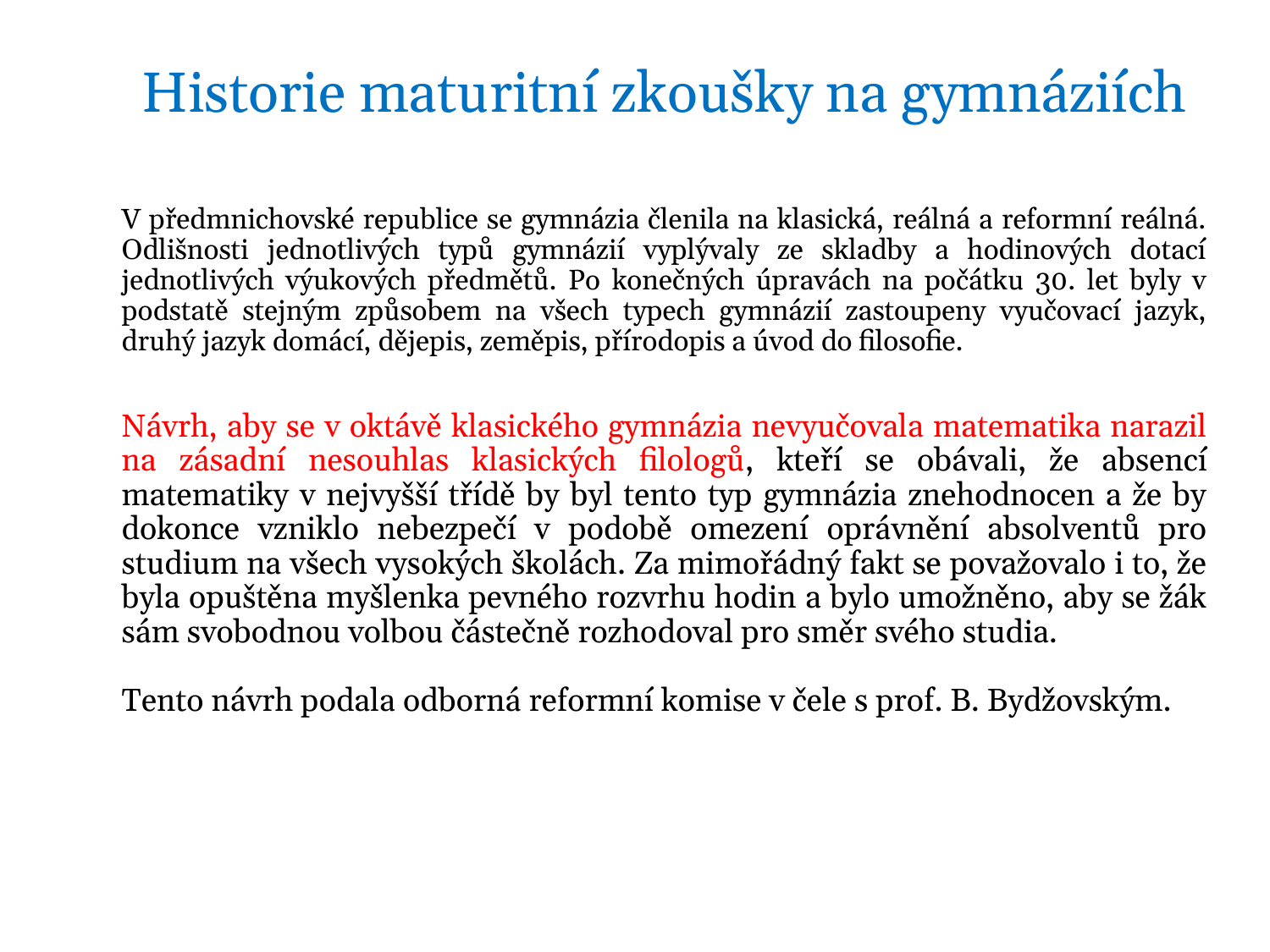

Historie maturitní zkoušky na gymnáziích
V předmnichovské republice se gymnázia členila na klasická, reálná a reformní reálná. Odlišnosti jednotlivých typů gymnázií vyplývaly ze skladby a hodinových dotací jednotlivých výukových předmětů. Po konečných úpravách na počátku 30. let byly v podstatě stejným způsobem na všech typech gymnázií zastoupeny vyučovací jazyk, druhý jazyk domácí, dějepis, zeměpis, přírodopis a úvod do filosofie.

Návrh, aby se v oktávě klasického gymnázia nevyučovala matematika narazil na zásadní nesouhlas klasických filologů, kteří se obávali, že absencí matematiky v nejvyšší třídě by byl tento typ gymnázia znehodnocen a že by dokonce vzniklo nebezpečí v podobě omezení oprávnění absolventů pro studium na všech vysokých školách. Za mimořádný fakt se považovalo i to, že byla opuštěna myšlenka pevného rozvrhu hodin a bylo umožněno, aby se žák sám svobodnou volbou částečně rozhodoval pro směr svého studia.

Tento návrh podala odborná reformní komise v čele s prof. B. Bydžovským.